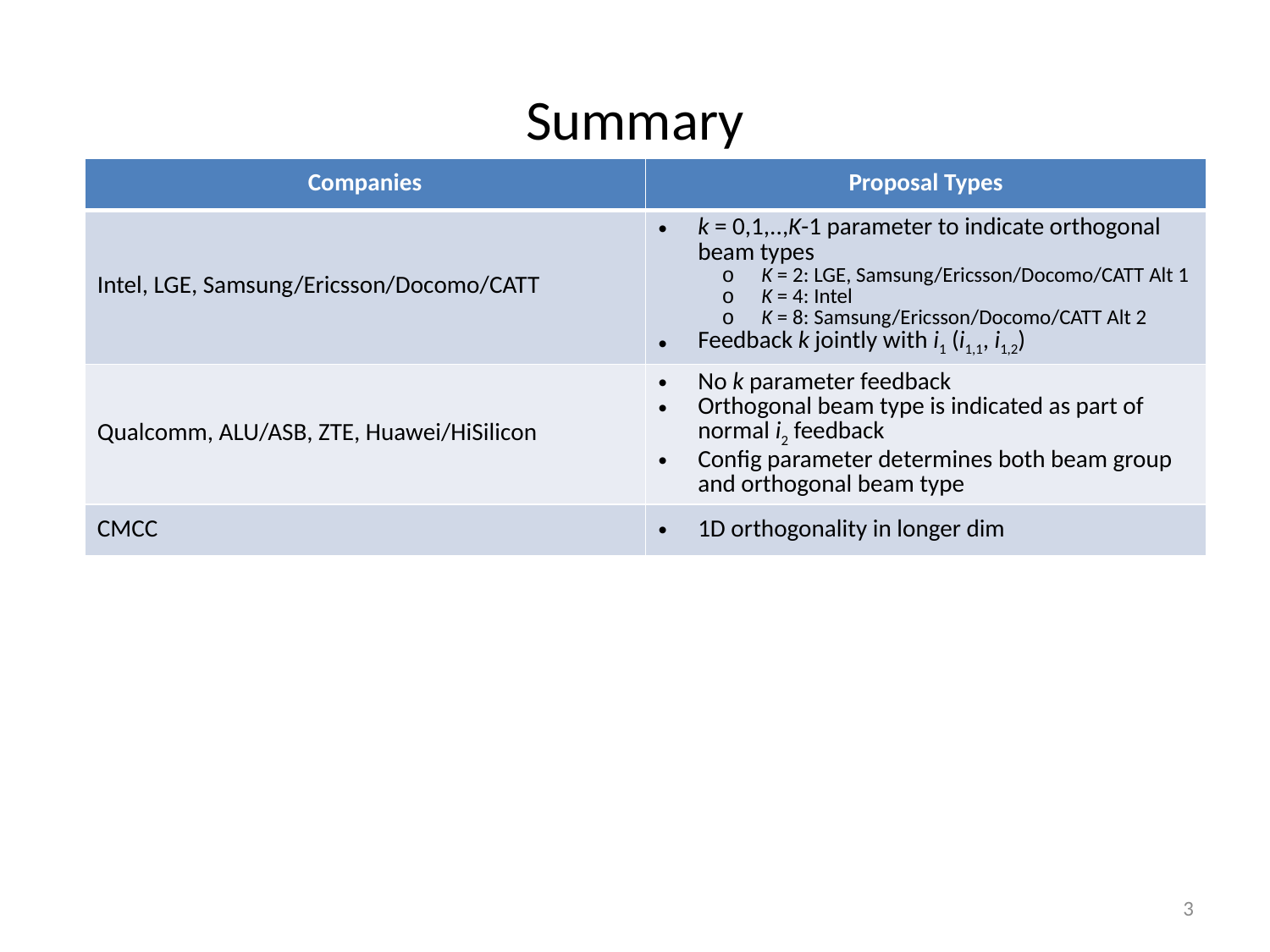

# Summary
| Companies | Proposal Types |
| --- | --- |
| Intel, LGE, Samsung/Ericsson/Docomo/CATT | k = 0,1,..,K-1 parameter to indicate orthogonal beam types K = 2: LGE, Samsung/Ericsson/Docomo/CATT Alt 1 K = 4: Intel K = 8: Samsung/Ericsson/Docomo/CATT Alt 2 Feedback k jointly with i1 (i1,1, i1,2) |
| Qualcomm, ALU/ASB, ZTE, Huawei/HiSilicon | No k parameter feedback Orthogonal beam type is indicated as part of normal i2 feedback Config parameter determines both beam group and orthogonal beam type |
| CMCC | 1D orthogonality in longer dim |
3